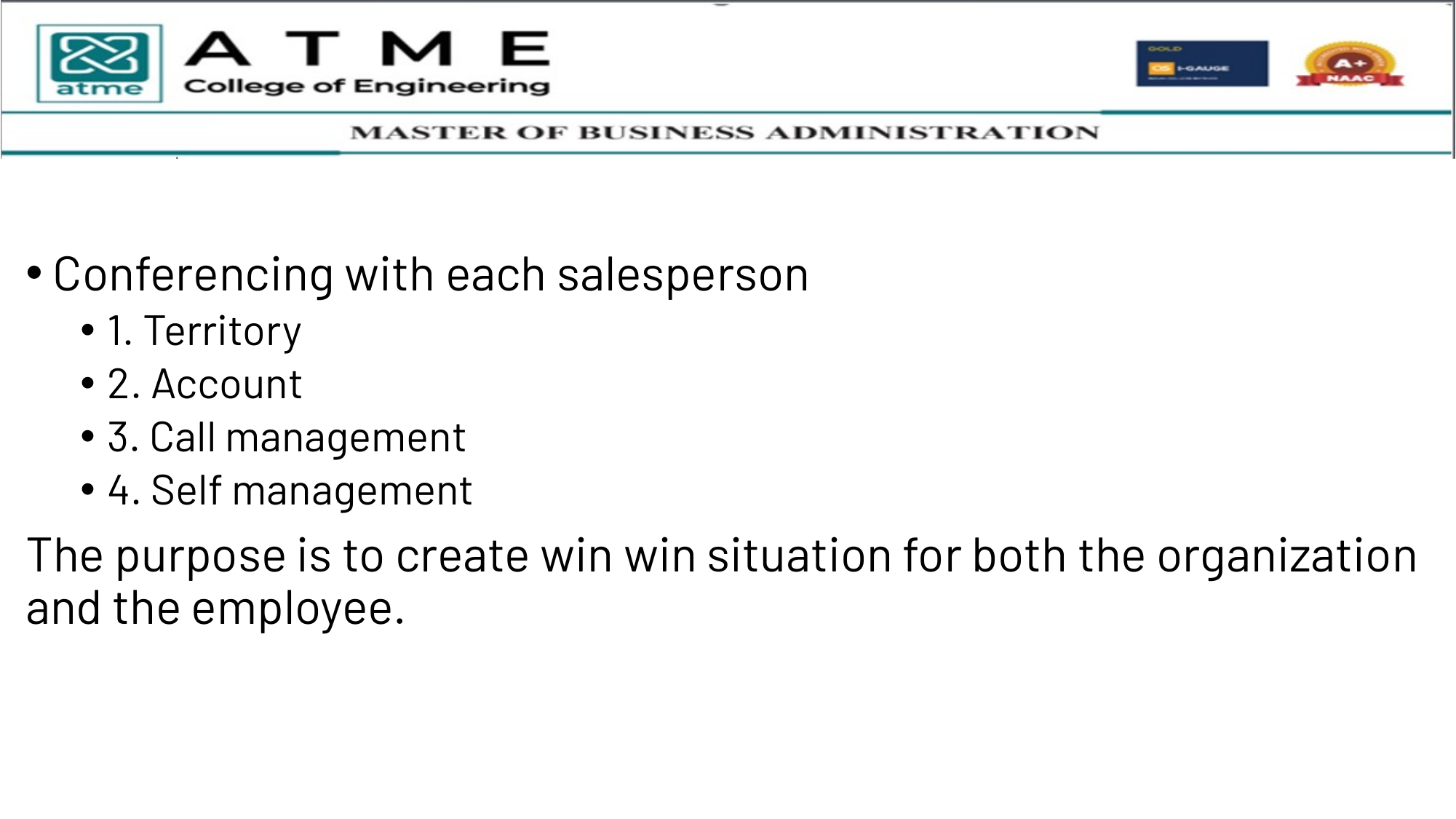

Conferencing with each salesperson
1. Territory
2. Account
3. Call management
4. Self management
The purpose is to create win win situation for both the organization and the employee.